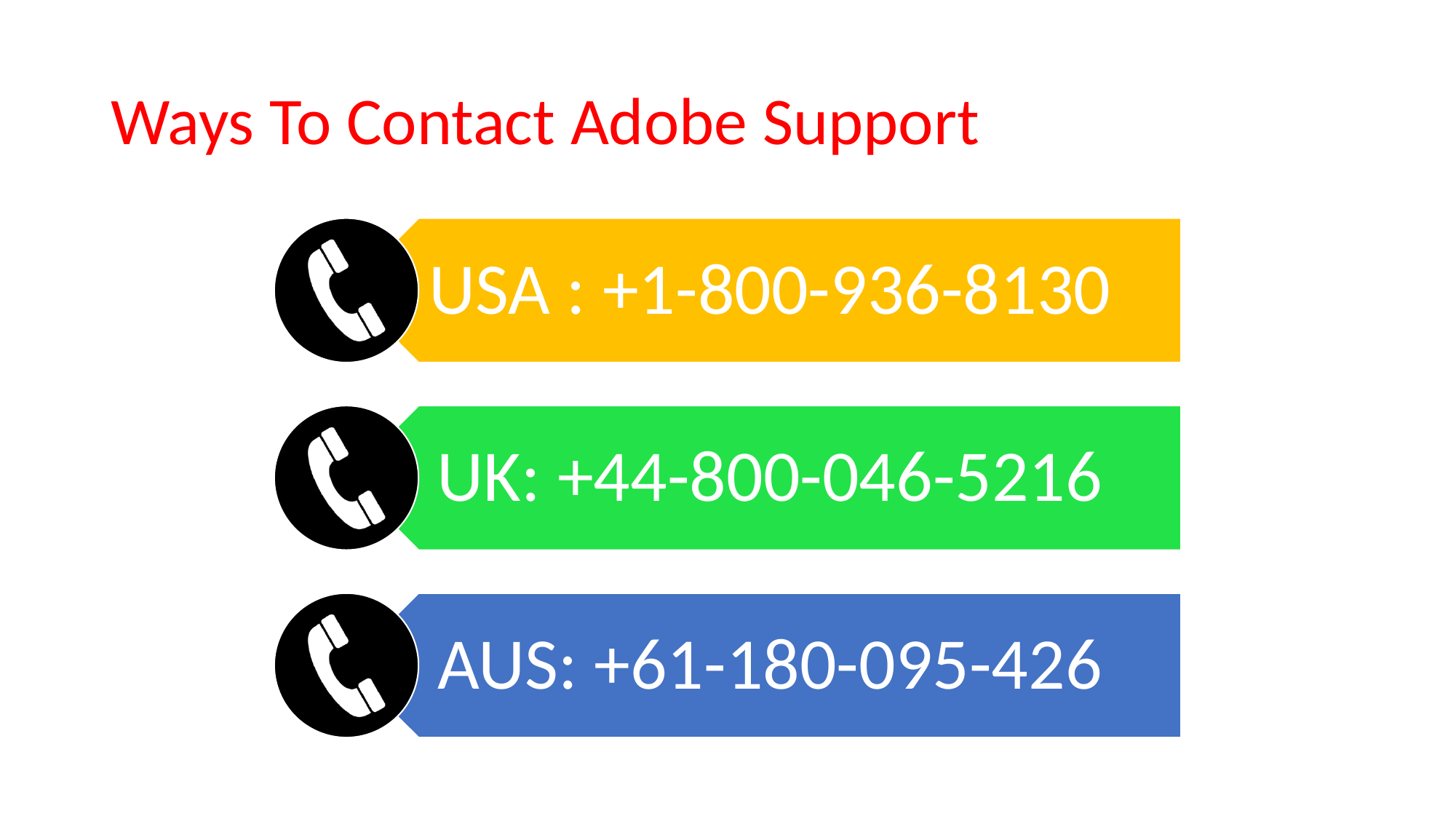

# Ways To Contact Adobe Support
USA : +1-800-936-8130
UK: +44-800-046-5216
AUS: +61-180-095-426